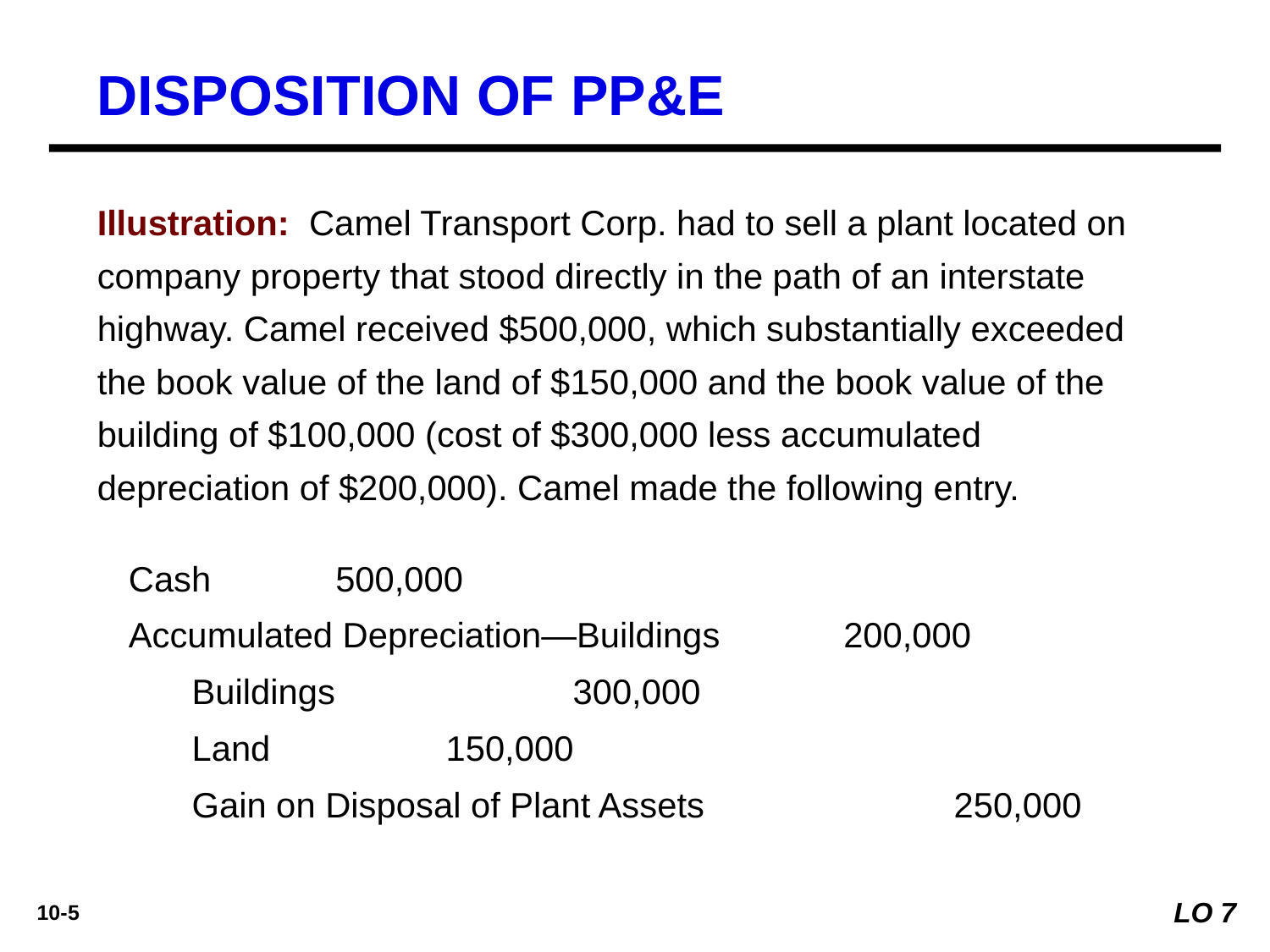

DISPOSITION OF PP&E

Illustration:  Camel Transport Corp. had to sell a plant located on company property that stood directly in the path of an interstate highway. Camel received $500,000, which substantially exceeded the book value of the land of $150,000 and the book value of the building of $100,000 (cost of $300,000 less accumulated depreciation of $200,000). Camel made the following entry.
Cash	500,000
Accumulated Depreciation—Buildings 	200,000
	Buildings		300,000
	Land		150,000
	Gain on Disposal of Plant Assets 		250,000
LO 7